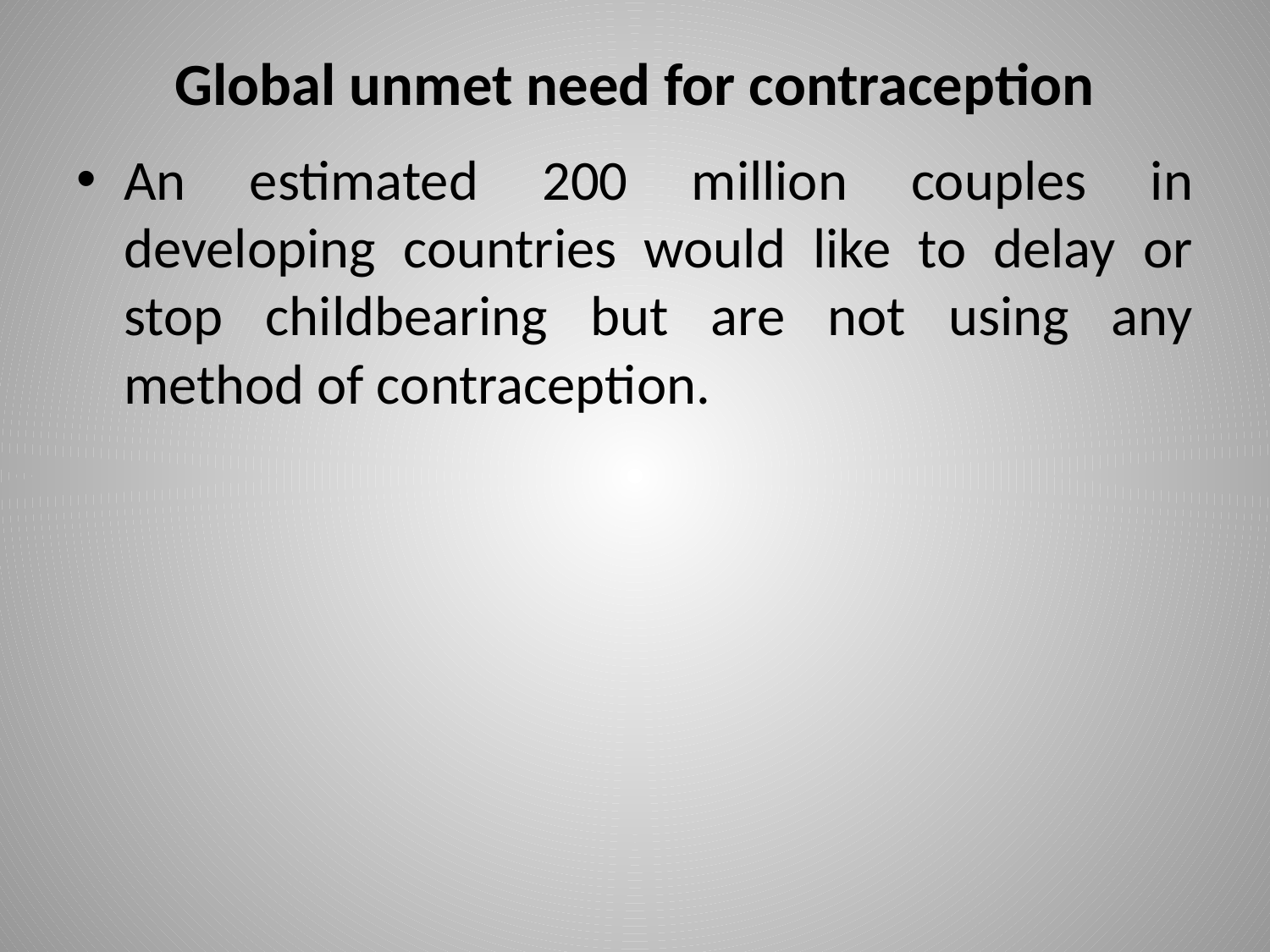

# Global unmet need for contraception
An estimated 200 million couples in developing countries would like to delay or stop childbearing but are not using any method of contraception.